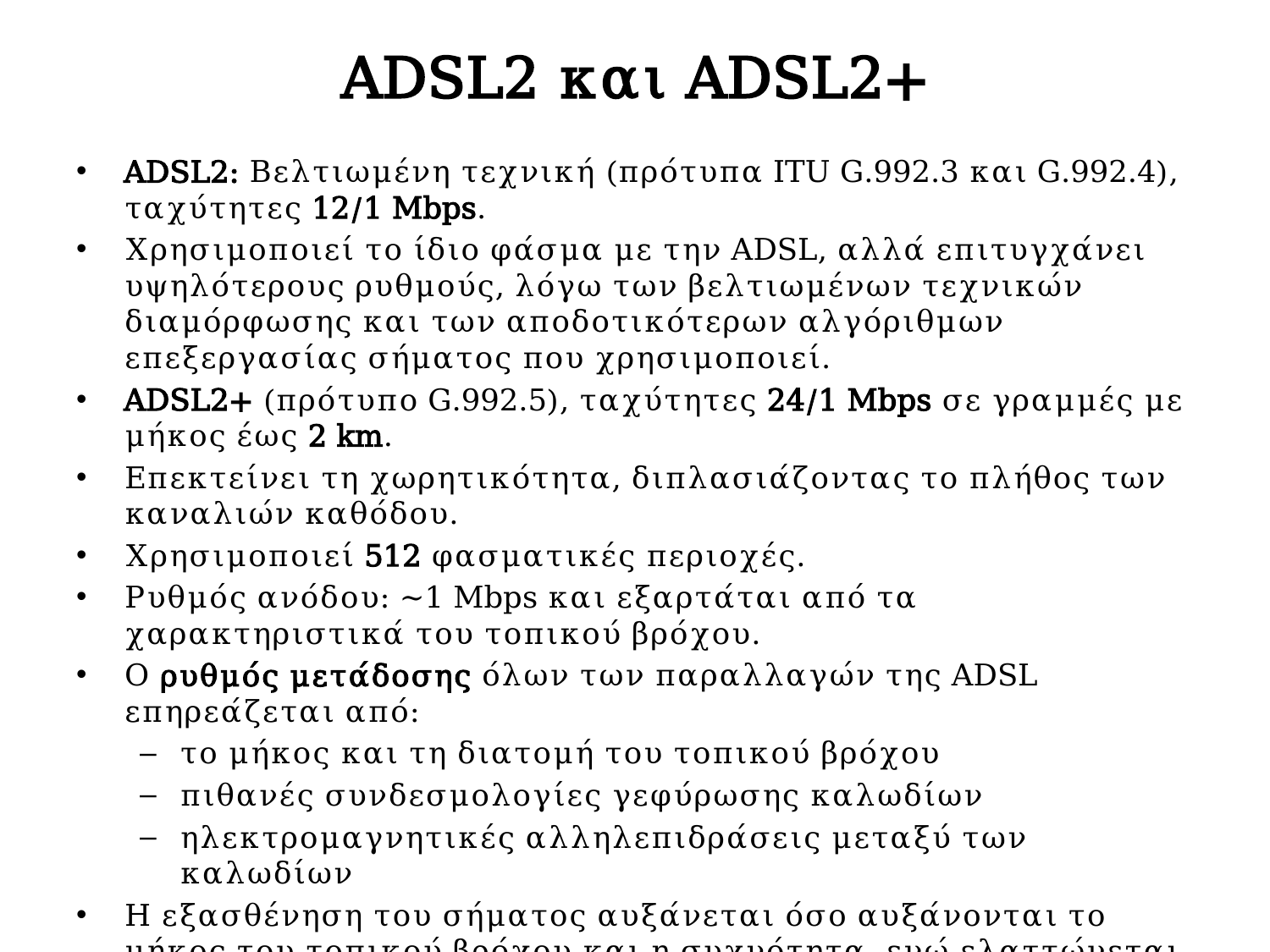

# ADSL2 και ADSL2+
ADSL2: Βελτιωμένη τεχνική (πρότυπα ITU G.992.3 και G.992.4), ταχύτητες 12/1 Mbps.
Χρησιμοποιεί το ίδιο φάσμα με την ADSL, αλλά επιτυγχάνει υψηλότερους ρυθμούς, λόγω των βελτιωμένων τεχνικών διαμόρφωσης και των αποδοτικότερων αλγόριθμων επεξεργασίας σήματος που χρησιμοποιεί.
ADSL2+ (πρότυπο G.992.5), ταχύτητες 24/1 Mbps σε γραμμές με μήκος έως 2 km.
Επεκτείνει τη χωρητικότητα, διπλασιάζοντας το πλήθος των καναλιών καθόδου.
Χρησιμοποιεί 512 φασματικές περιοχές.
Ρυθμός ανόδου: ~1 Mbps και εξαρτάται από τα χαρακτηριστικά του τοπικού βρόχου.
Ο ρυθμός μετάδοσης όλων των παραλλαγών της ADSL επηρεάζεται από:
το μήκος και τη διατομή του τοπικού βρόχου
πιθανές συνδεσμολογίες γεφύρωσης καλωδίων
ηλεκτρομαγνητικές αλληλεπιδράσεις μεταξύ των καλωδίων
Η εξασθένηση του σήματος αυξάνεται όσο αυξάνονται το μήκος του τοπικού βρόχου και η συχνότητα, ενώ ελαττώνεται όσο αυξάνεται η διατομή του βρόχου.